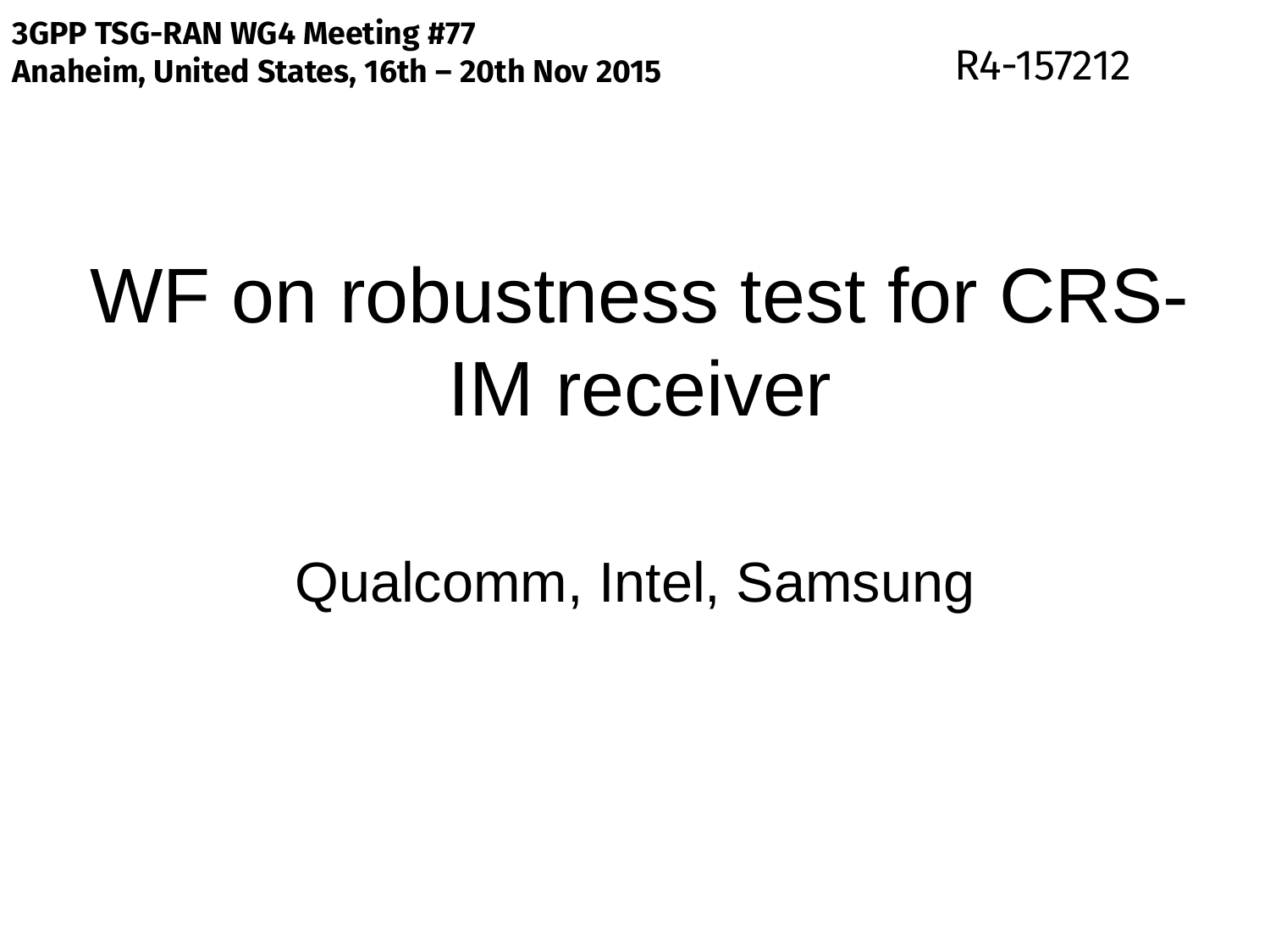

3GPP TSG-RAN WG4 Meeting #77
Anaheim, United States, 16th – 20th Nov 2015
R4-157212
# WF on robustness test for CRS-IM receiver
Qualcomm, Intel, Samsung